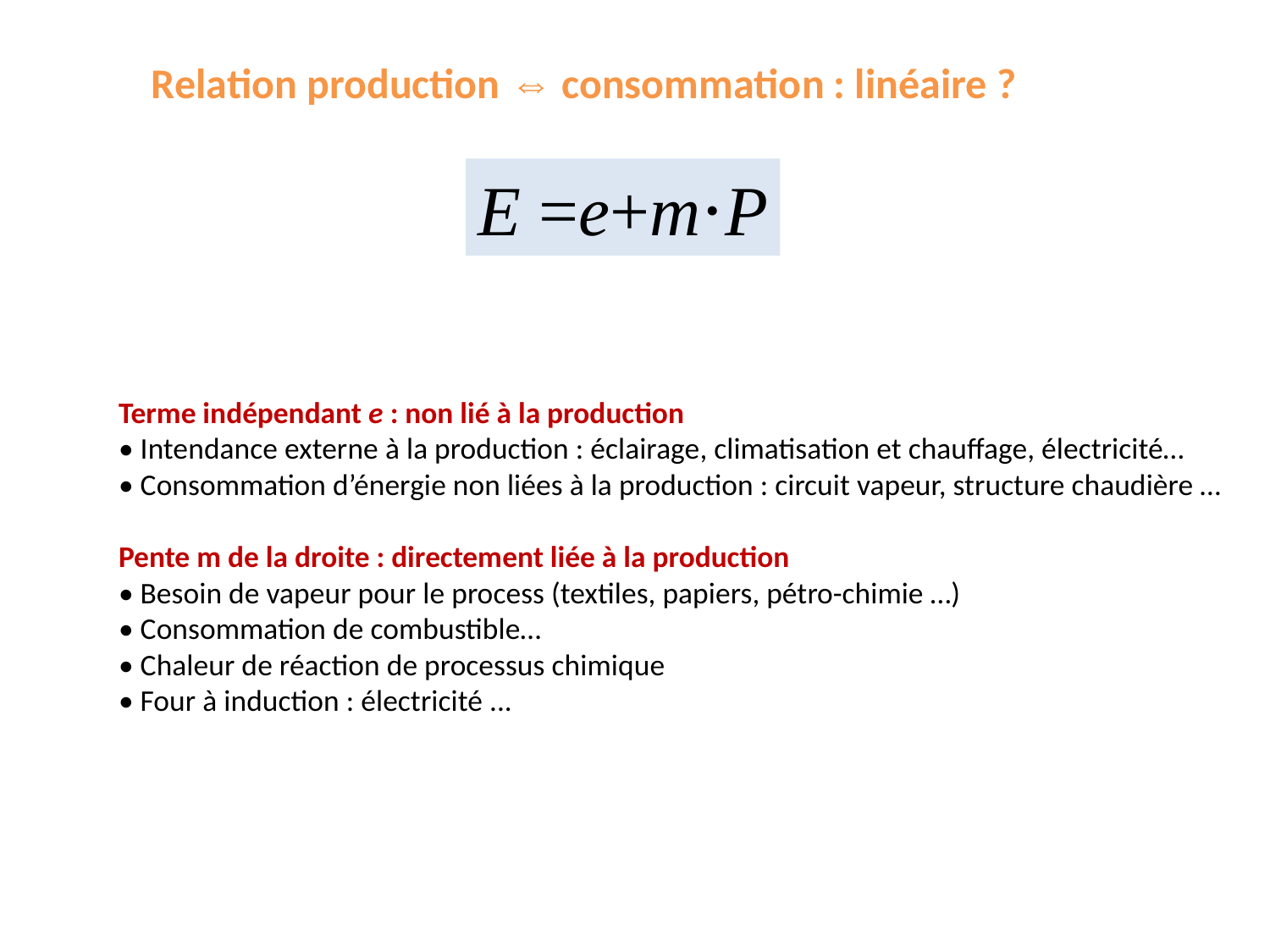

Relation production ⇔ consommation : linéaire ?
E =e+m⋅P
# Terme indépendant e : non lié à la production • Intendance externe à la production : éclairage, climatisation et chauffage, électricité… • Consommation d’énergie non liées à la production : circuit vapeur, structure chaudière … Pente m de la droite : directement liée à la production • Besoin de vapeur pour le process (textiles, papiers, pétro-chimie …) • Consommation de combustible… • Chaleur de réaction de processus chimique • Four à induction : électricité ...